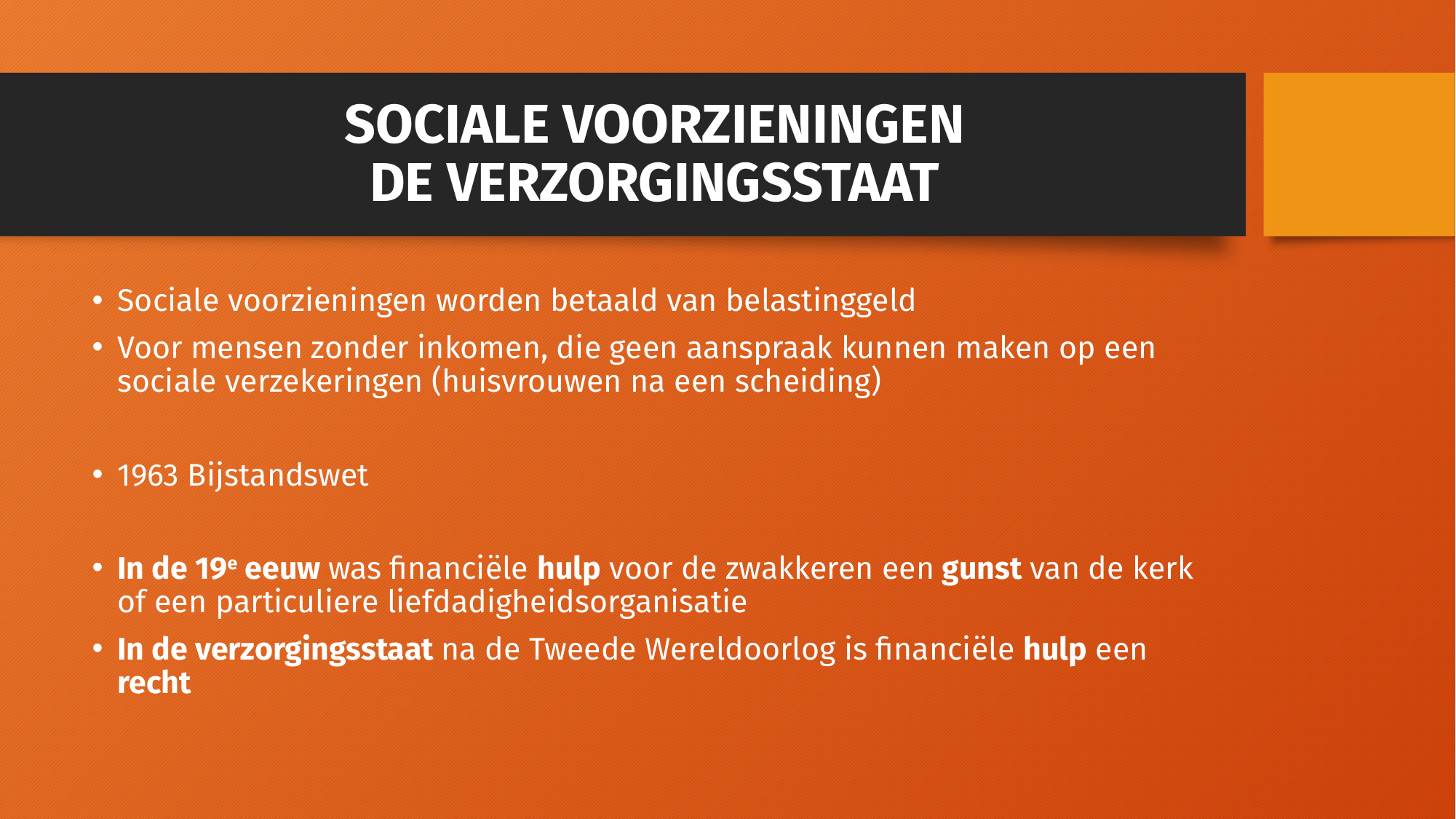

# SOCIALE VOORZIENINGEN DE VERZORGINGSSTAAT
Sociale voorzieningen worden betaald van belastinggeld
Voor mensen zonder inkomen, die geen aanspraak kunnen maken op een sociale verzekeringen (huisvrouwen na een scheiding)

1963 Bijstandswet

In de 19e eeuw was financiële hulp voor de zwakkeren een gunst van de kerk of een particuliere liefdadigheidsorganisatie
In de verzorgingsstaat na de Tweede Wereldoorlog is financiële hulp een recht